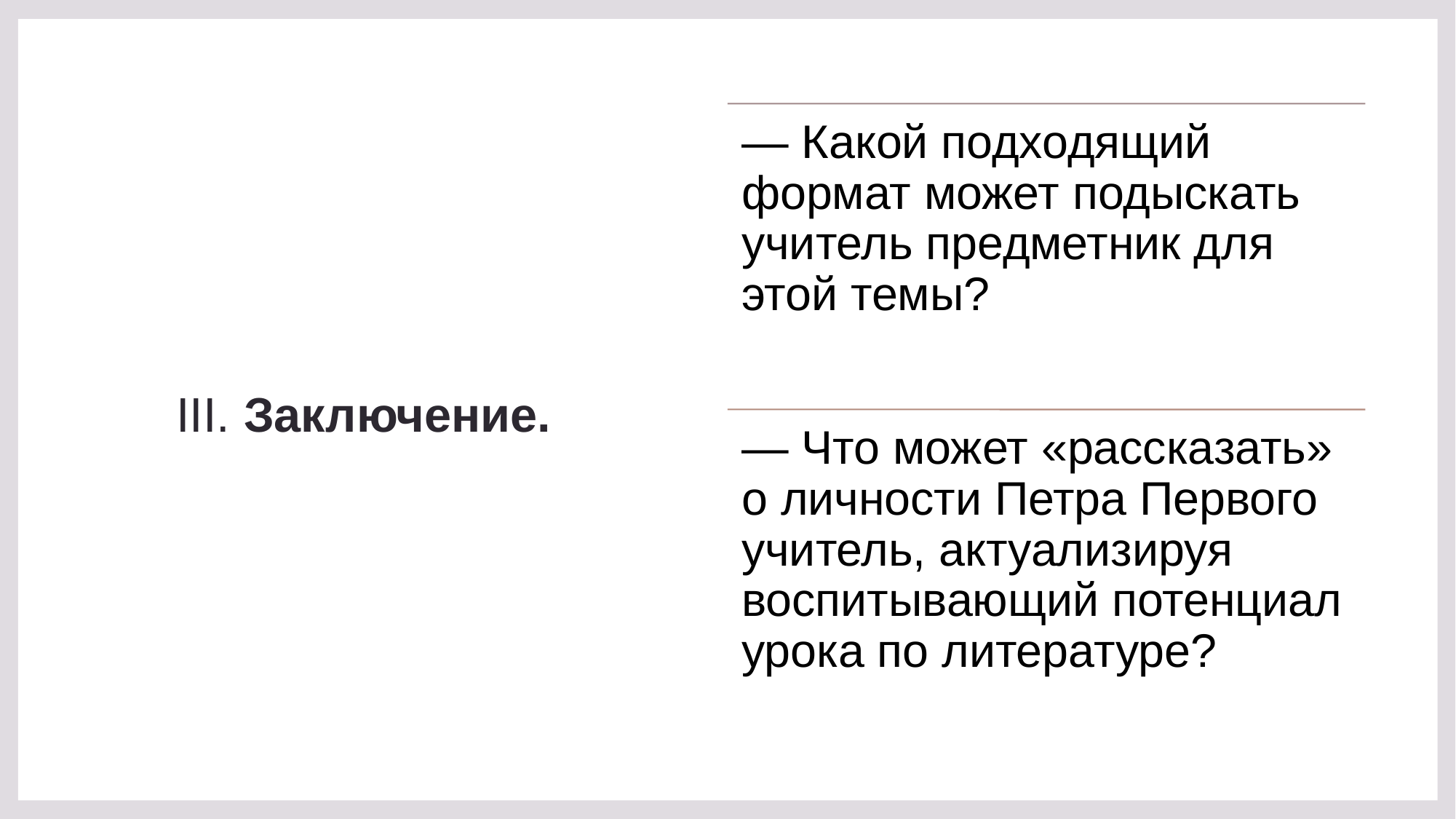

— Какой подходящий формат может подыскать учитель предметник для этой темы?
— Что может «рассказать» о личности Петра Первого учитель, актуализируя воспитывающий потенциал урока по литературе?
# III. Заключение.